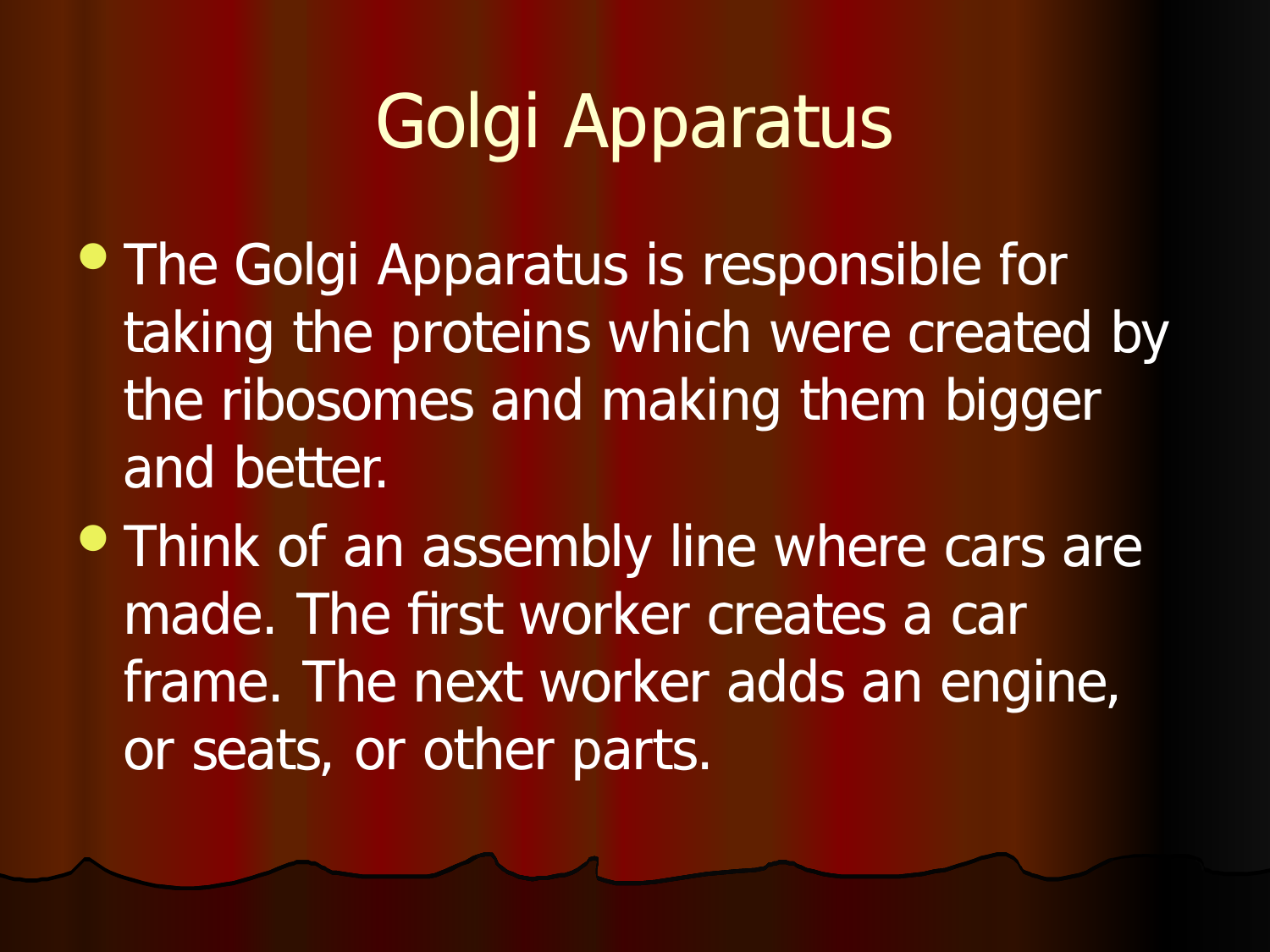

# Golgi Apparatus
The Golgi Apparatus is responsible for taking the proteins which were created by the ribosomes and making them bigger and better.
Think of an assembly line where cars are made. The first worker creates a car frame. The next worker adds an engine, or seats, or other parts.